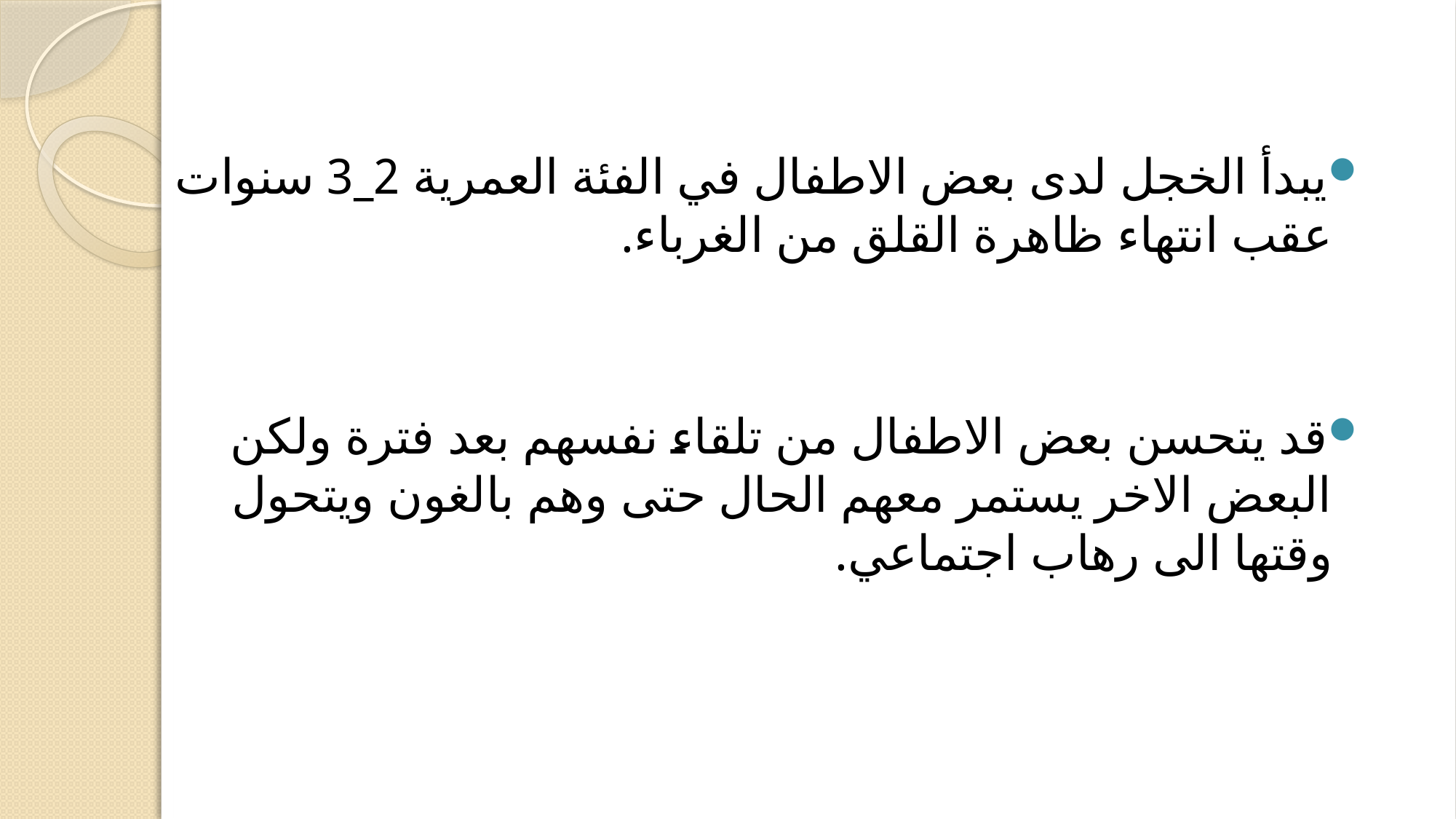

يبدأ الخجل لدى بعض الاطفال في الفئة العمرية 2_3 سنوات عقب انتهاء ظاهرة القلق من الغرباء.

قد يتحسن بعض الاطفال من تلقاء نفسهم بعد فترة ولكن البعض الاخر يستمر معهم الحال حتى وهم بالغون ويتحول وقتها الى رهاب اجتماعي.